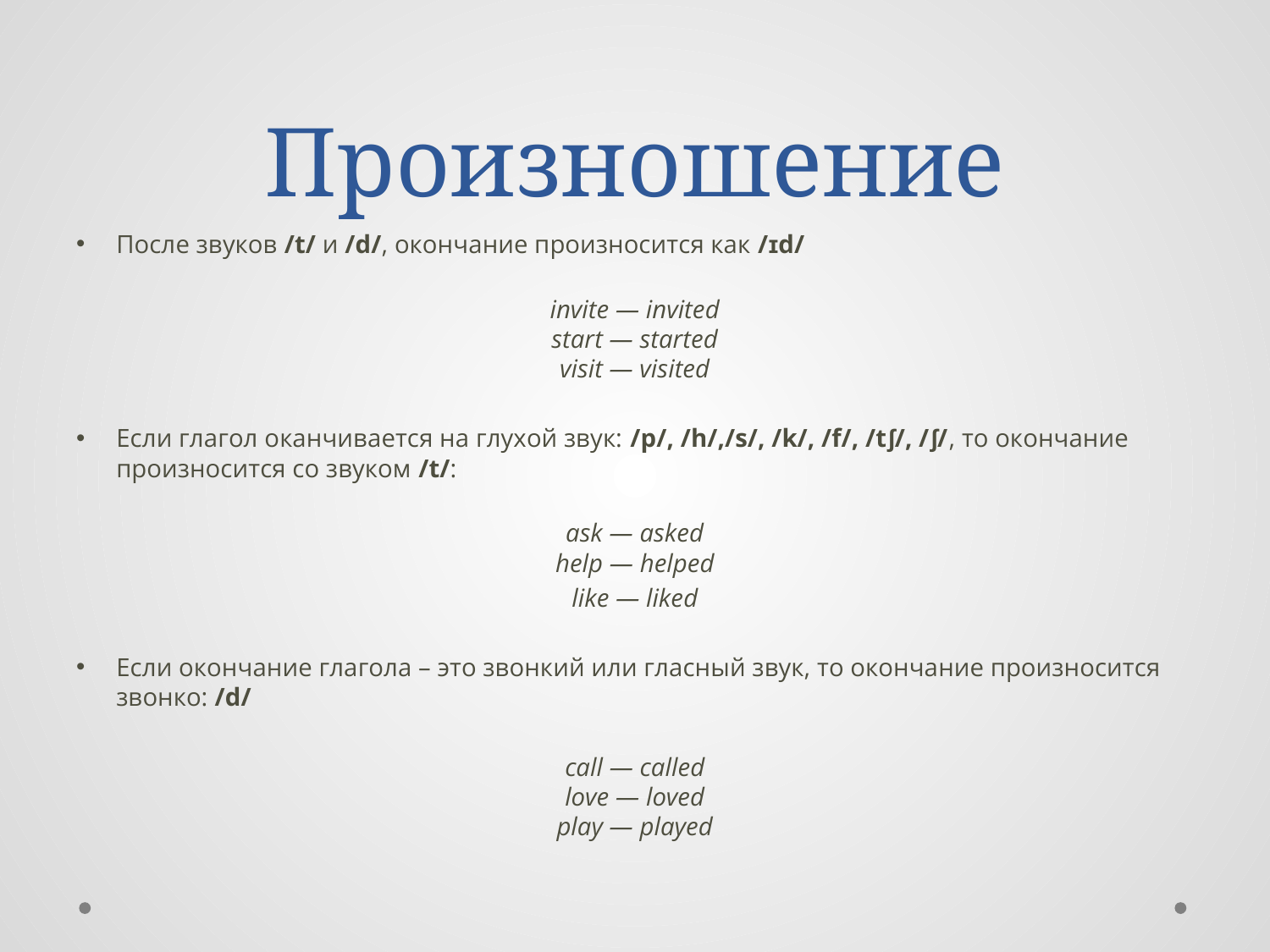

# Произношение
После звуков /t/ и /d/, окончание произносится как /ɪd/
invite — invited
start — started
visit — visited

Если глагол оканчивается на глухой звук: /p/, /h/,/s/, /k/, /f/, /tʃ/, /ʃ/, то окончание произносится со звуком /t/:
ask — asked
help — helped
like — liked

Если окончание глагола – это звонкий или гласный звук, то окончание произносится звонко: /d/

call — called
love — loved
play — played